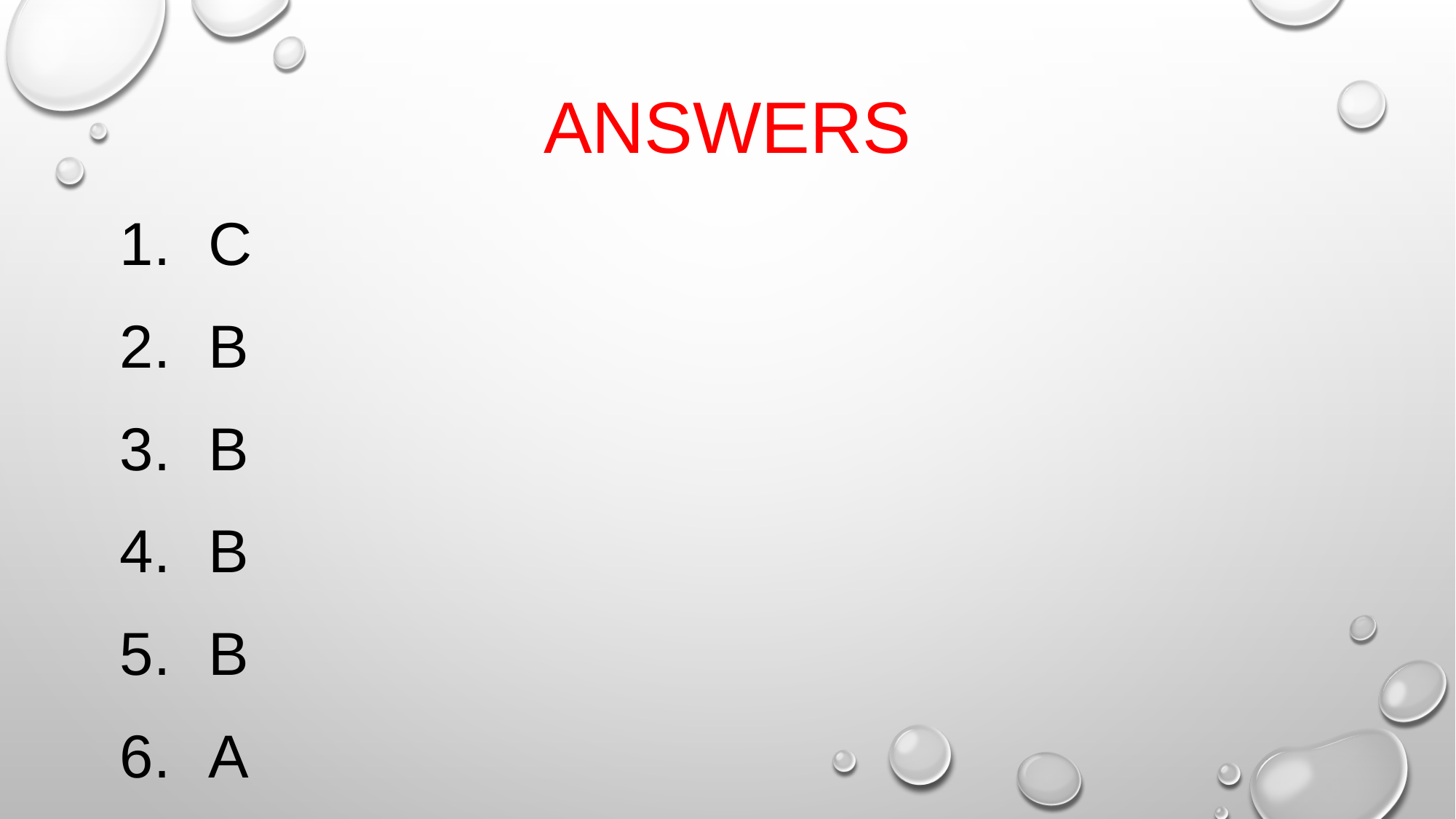

# Answers
C
B
B
B
B
a